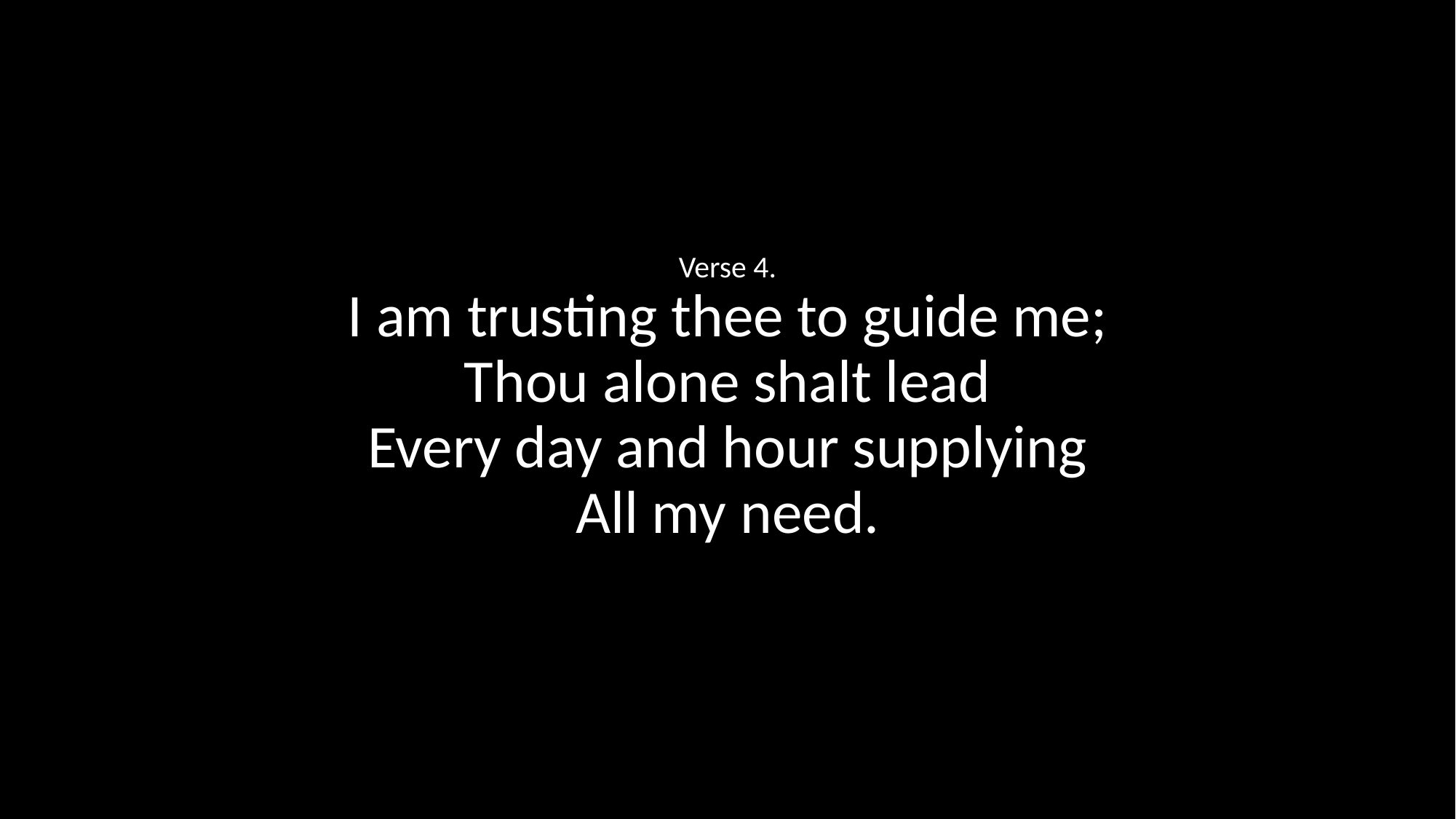

Verse 4.
I am trusting thee to guide me;
Thou alone shalt lead
Every day and hour supplying
All my need.